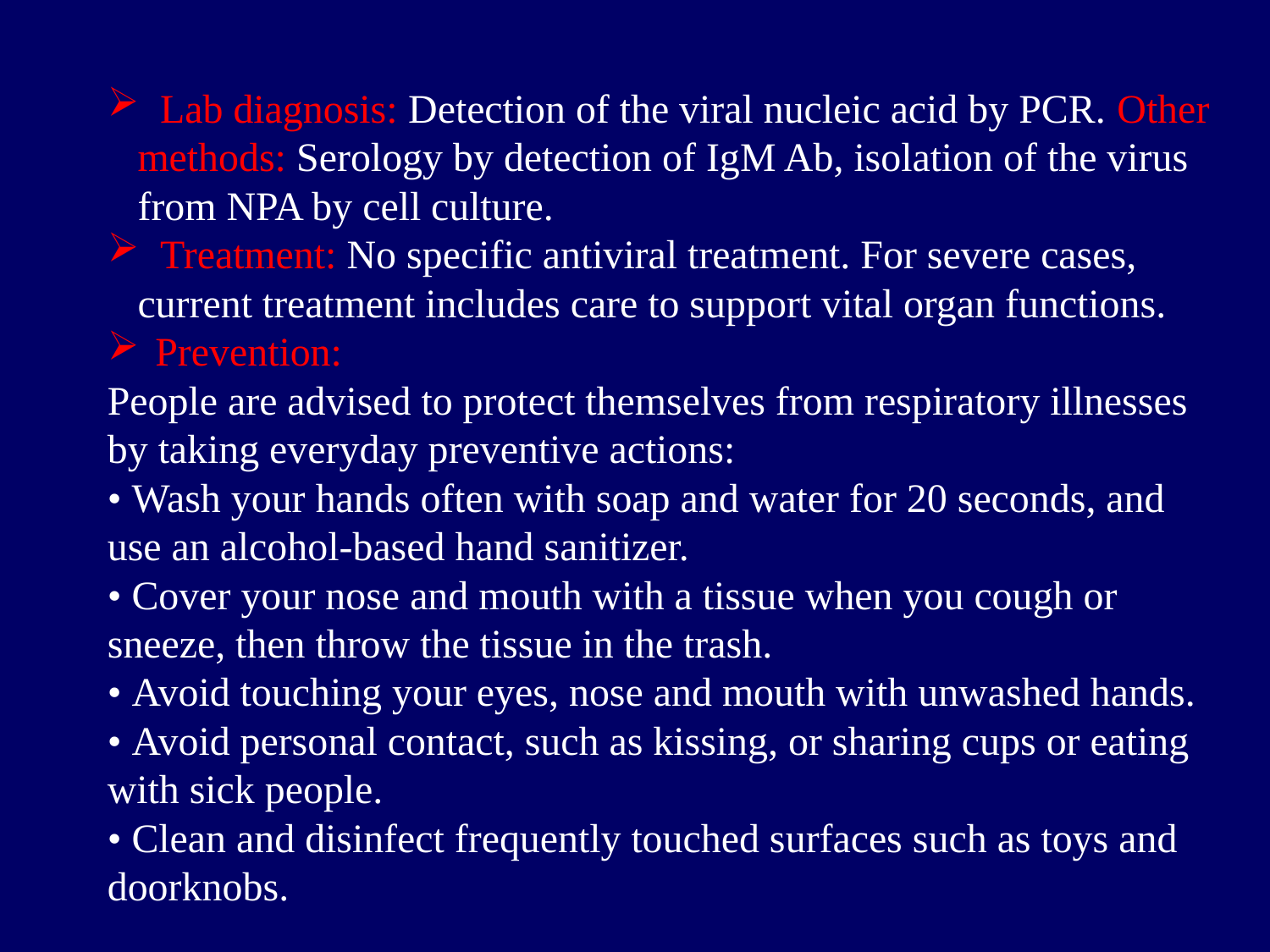

Lab diagnosis: Detection of the viral nucleic acid by PCR. Other methods: Serology by detection of IgM Ab, isolation of the virus from NPA by cell culture.
  Treatment: No specific antiviral treatment. For severe cases, current treatment includes care to support vital organ functions.
Prevention:
People are advised to protect themselves from respiratory illnesses by taking everyday preventive actions:
• Wash your hands often with soap and water for 20 seconds, and use an alcohol-based hand sanitizer.
• Cover your nose and mouth with a tissue when you cough or sneeze, then throw the tissue in the trash.
• Avoid touching your eyes, nose and mouth with unwashed hands.
• Avoid personal contact, such as kissing, or sharing cups or eating with sick people.
• Clean and disinfect frequently touched surfaces such as toys and doorknobs.